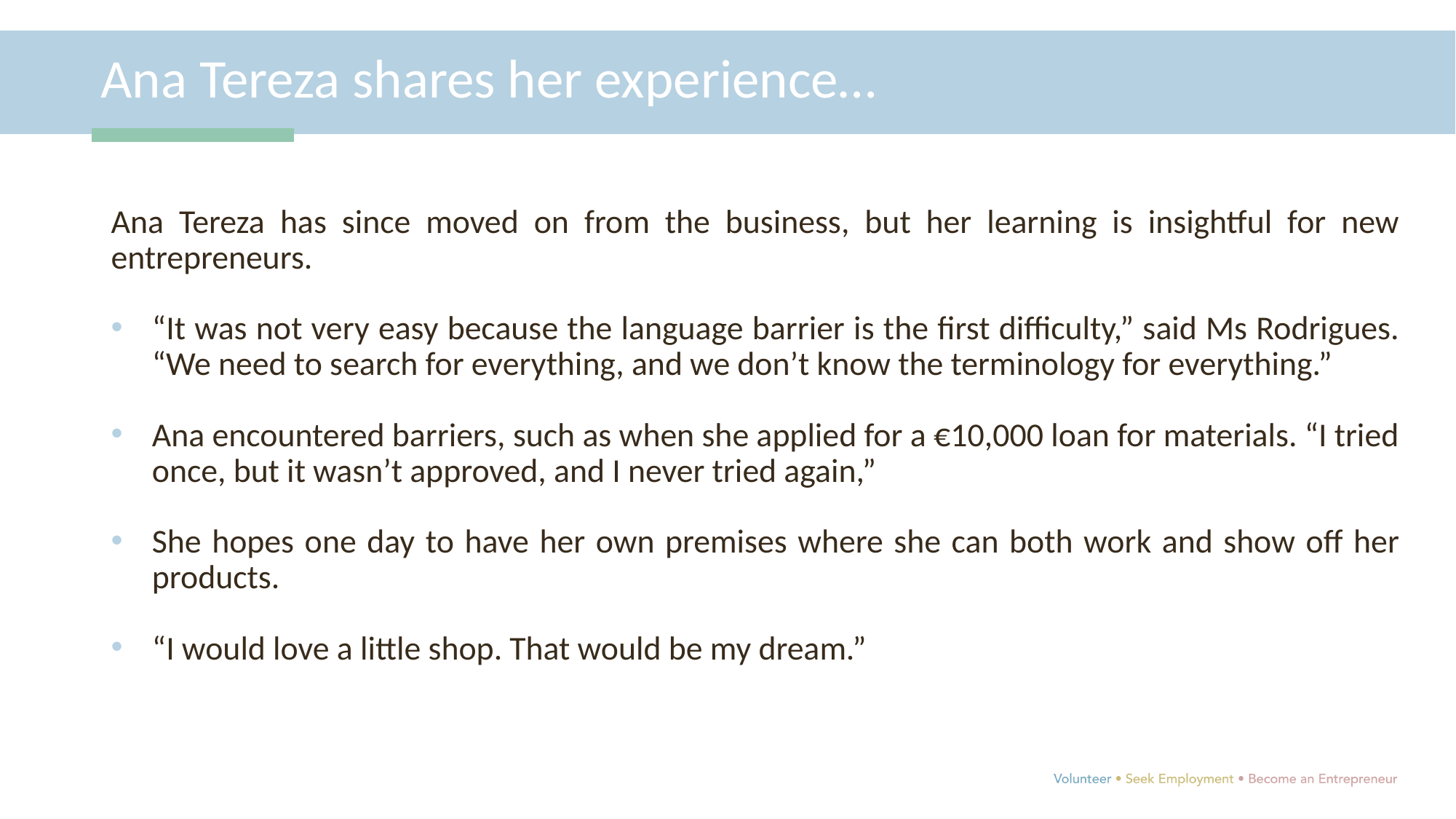

Ana Tereza shares her experience…
Ana Tereza has since moved on from the business, but her learning is insightful for new entrepreneurs.

“It was not very easy because the language barrier is the first difficulty,” said Ms Rodrigues. “We need to search for everything, and we don’t know the terminology for everything.”

Ana encountered barriers, such as when she applied for a €10,000 loan for materials. “I tried once, but it wasn’t approved, and I never tried again,”

She hopes one day to have her own premises where she can both work and show off her products.

“I would love a little shop. That would be my dream.”